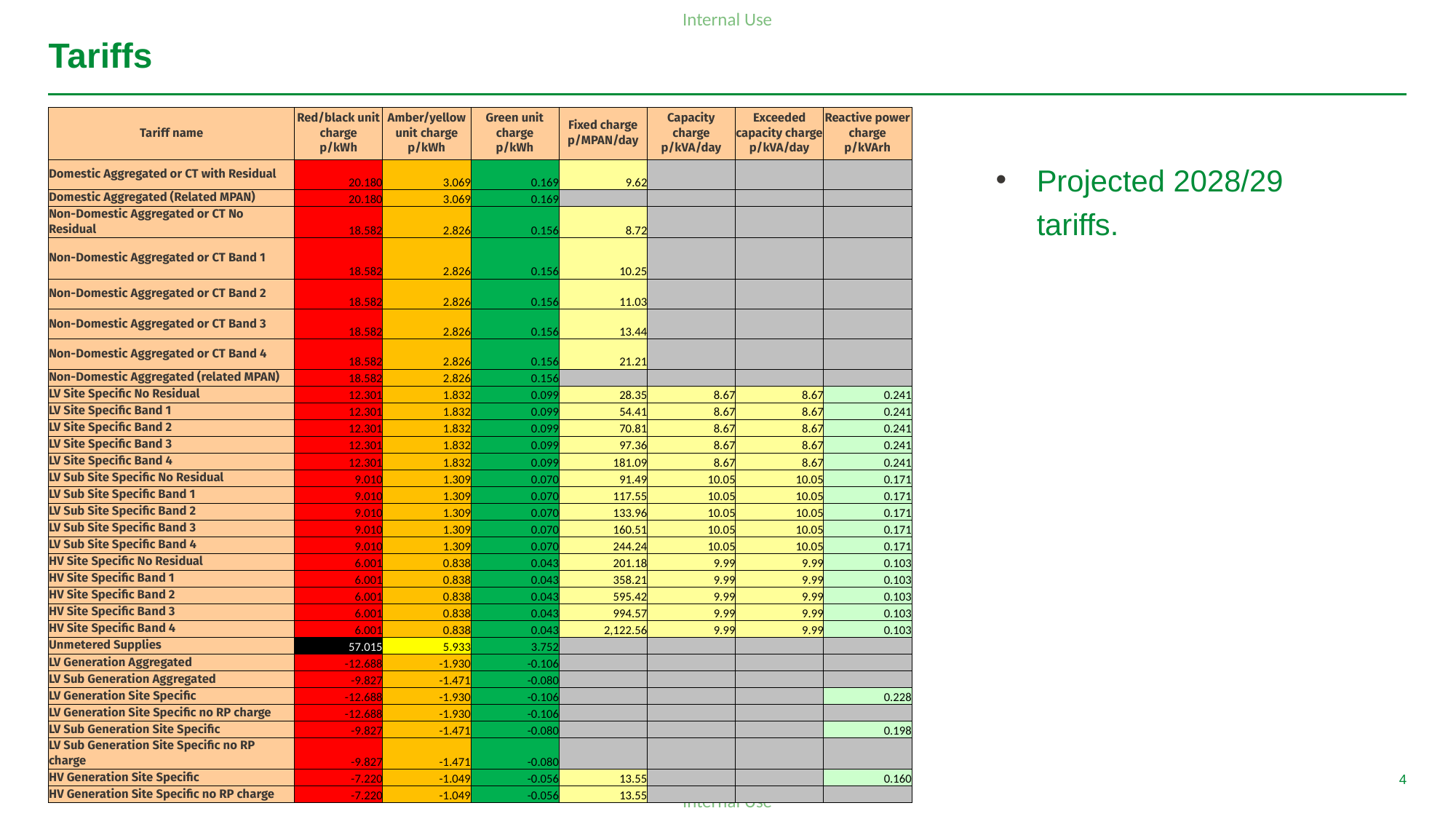

# Tariffs
| Tariff name | Red/black unit charge p/kWh | Amber/yellow unit charge p/kWh | Green unit charge p/kWh | Fixed charge p/MPAN/day | Capacity charge p/kVA/day | Exceeded capacity charge p/kVA/day | Reactive power charge p/kVArh |
| --- | --- | --- | --- | --- | --- | --- | --- |
| Domestic Aggregated or CT with Residual | 20.180 | 3.069 | 0.169 | 9.62 |  |  |  |
| Domestic Aggregated (Related MPAN) | 20.180 | 3.069 | 0.169 |  |  |  |  |
| Non-Domestic Aggregated or CT No Residual | 18.582 | 2.826 | 0.156 | 8.72 |  |  |  |
| Non-Domestic Aggregated or CT Band 1 | 18.582 | 2.826 | 0.156 | 10.25 |  |  |  |
| Non-Domestic Aggregated or CT Band 2 | 18.582 | 2.826 | 0.156 | 11.03 |  |  |  |
| Non-Domestic Aggregated or CT Band 3 | 18.582 | 2.826 | 0.156 | 13.44 |  |  |  |
| Non-Domestic Aggregated or CT Band 4 | 18.582 | 2.826 | 0.156 | 21.21 |  |  |  |
| Non-Domestic Aggregated (related MPAN) | 18.582 | 2.826 | 0.156 |  |  |  |  |
| LV Site Specific No Residual | 12.301 | 1.832 | 0.099 | 28.35 | 8.67 | 8.67 | 0.241 |
| LV Site Specific Band 1 | 12.301 | 1.832 | 0.099 | 54.41 | 8.67 | 8.67 | 0.241 |
| LV Site Specific Band 2 | 12.301 | 1.832 | 0.099 | 70.81 | 8.67 | 8.67 | 0.241 |
| LV Site Specific Band 3 | 12.301 | 1.832 | 0.099 | 97.36 | 8.67 | 8.67 | 0.241 |
| LV Site Specific Band 4 | 12.301 | 1.832 | 0.099 | 181.09 | 8.67 | 8.67 | 0.241 |
| LV Sub Site Specific No Residual | 9.010 | 1.309 | 0.070 | 91.49 | 10.05 | 10.05 | 0.171 |
| LV Sub Site Specific Band 1 | 9.010 | 1.309 | 0.070 | 117.55 | 10.05 | 10.05 | 0.171 |
| LV Sub Site Specific Band 2 | 9.010 | 1.309 | 0.070 | 133.96 | 10.05 | 10.05 | 0.171 |
| LV Sub Site Specific Band 3 | 9.010 | 1.309 | 0.070 | 160.51 | 10.05 | 10.05 | 0.171 |
| LV Sub Site Specific Band 4 | 9.010 | 1.309 | 0.070 | 244.24 | 10.05 | 10.05 | 0.171 |
| HV Site Specific No Residual | 6.001 | 0.838 | 0.043 | 201.18 | 9.99 | 9.99 | 0.103 |
| HV Site Specific Band 1 | 6.001 | 0.838 | 0.043 | 358.21 | 9.99 | 9.99 | 0.103 |
| HV Site Specific Band 2 | 6.001 | 0.838 | 0.043 | 595.42 | 9.99 | 9.99 | 0.103 |
| HV Site Specific Band 3 | 6.001 | 0.838 | 0.043 | 994.57 | 9.99 | 9.99 | 0.103 |
| HV Site Specific Band 4 | 6.001 | 0.838 | 0.043 | 2,122.56 | 9.99 | 9.99 | 0.103 |
| Unmetered Supplies | 57.015 | 5.933 | 3.752 |  |  |  |  |
| LV Generation Aggregated | -12.688 | -1.930 | -0.106 |  |  |  |  |
| LV Sub Generation Aggregated | -9.827 | -1.471 | -0.080 |  |  |  |  |
| LV Generation Site Specific | -12.688 | -1.930 | -0.106 |  |  |  | 0.228 |
| LV Generation Site Specific no RP charge | -12.688 | -1.930 | -0.106 |  |  |  |  |
| LV Sub Generation Site Specific | -9.827 | -1.471 | -0.080 |  |  |  | 0.198 |
| LV Sub Generation Site Specific no RP charge | -9.827 | -1.471 | -0.080 |  |  |  |  |
| HV Generation Site Specific | -7.220 | -1.049 | -0.056 | 13.55 |  |  | 0.160 |
| HV Generation Site Specific no RP charge | -7.220 | -1.049 | -0.056 | 13.55 |  |  |  |
Projected 2028/29 tariffs.